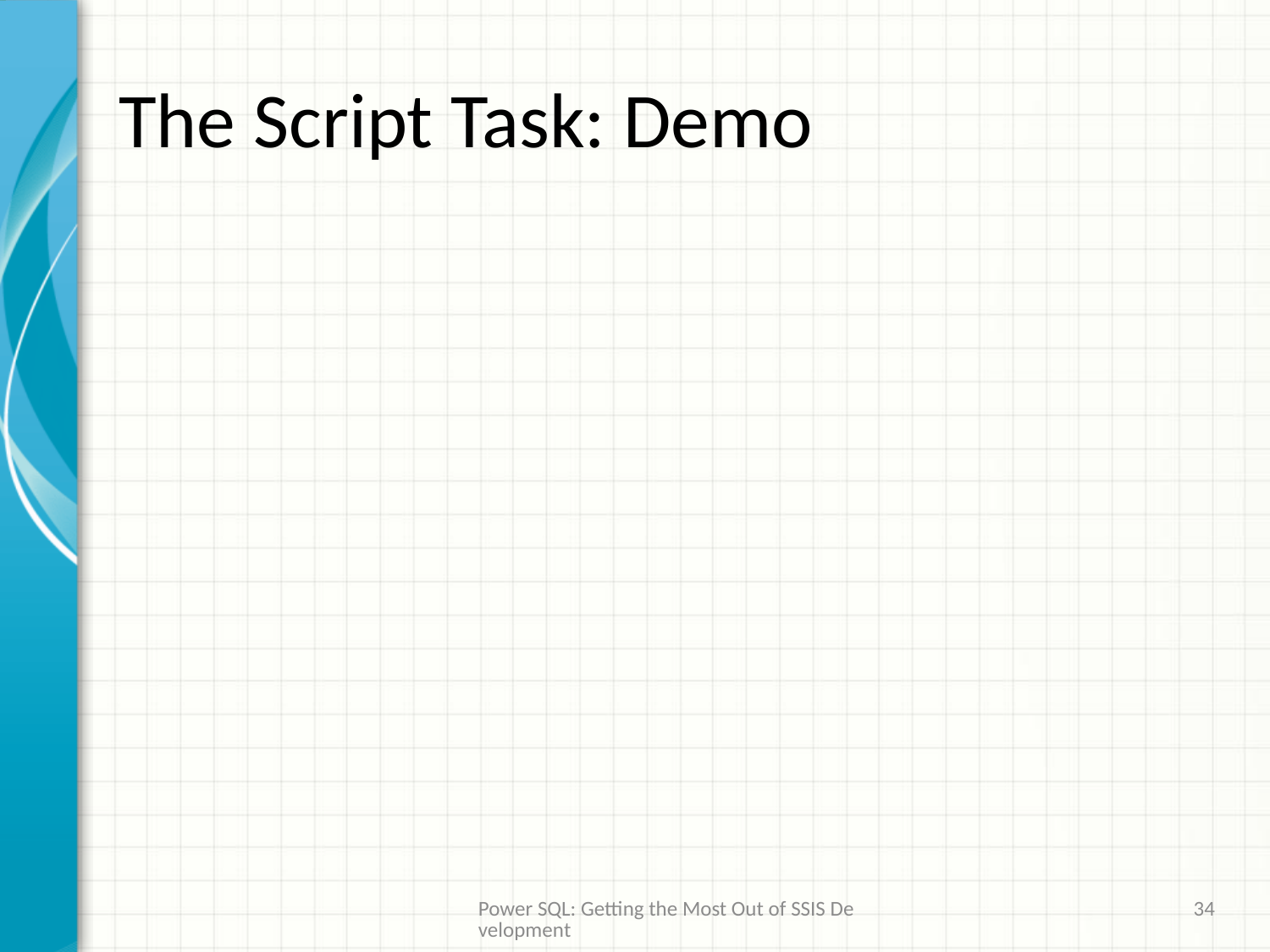

# The Script Task: Demo
Power SQL: Getting the Most Out of SSIS Development
34